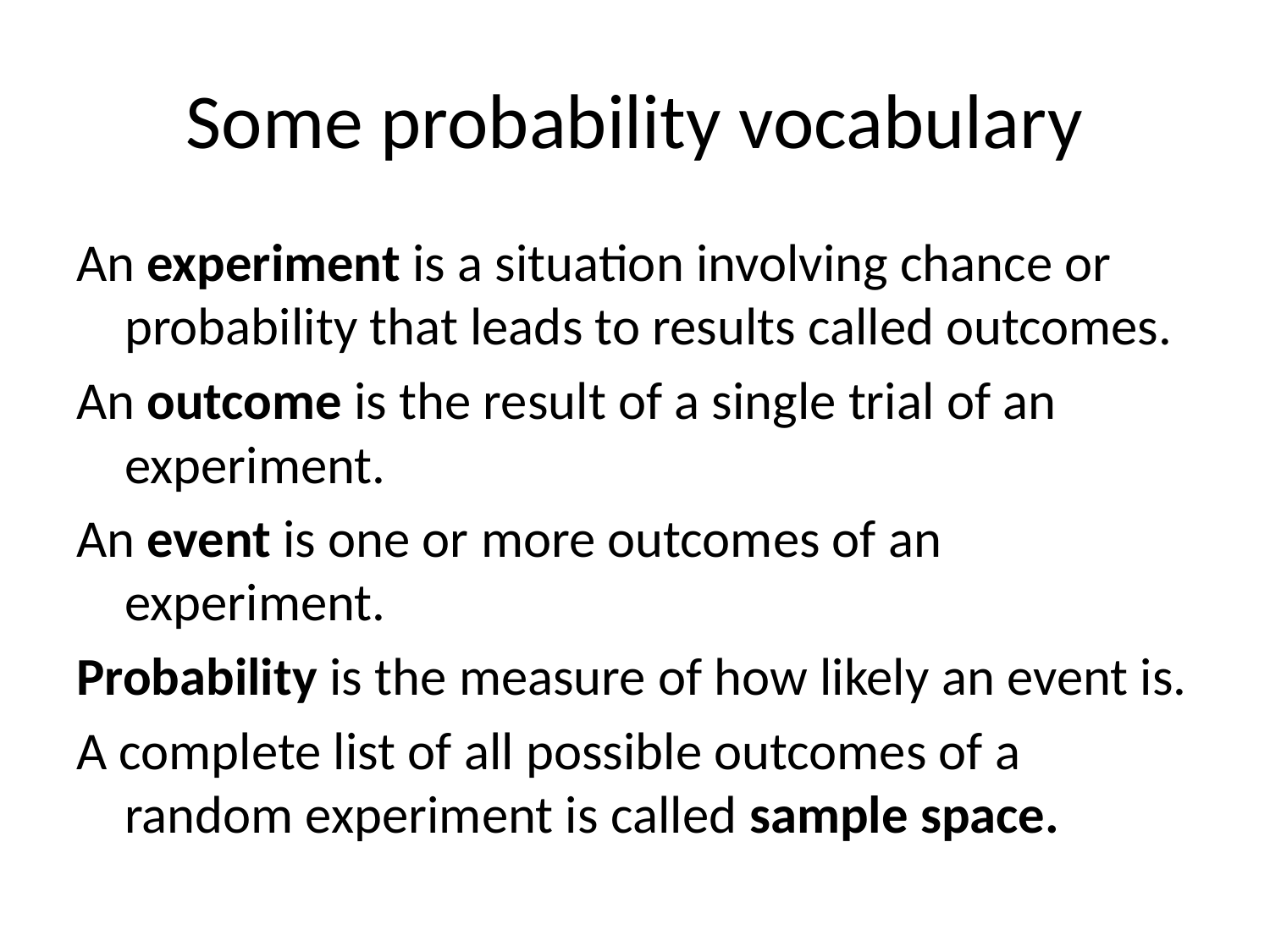

# Some probability vocabulary
An experiment is a situation involving chance or probability that leads to results called outcomes.
An outcome is the result of a single trial of an experiment.
An event is one or more outcomes of an experiment.
Probability is the measure of how likely an event is.
A complete list of all possible outcomes of a random experiment is called sample space.